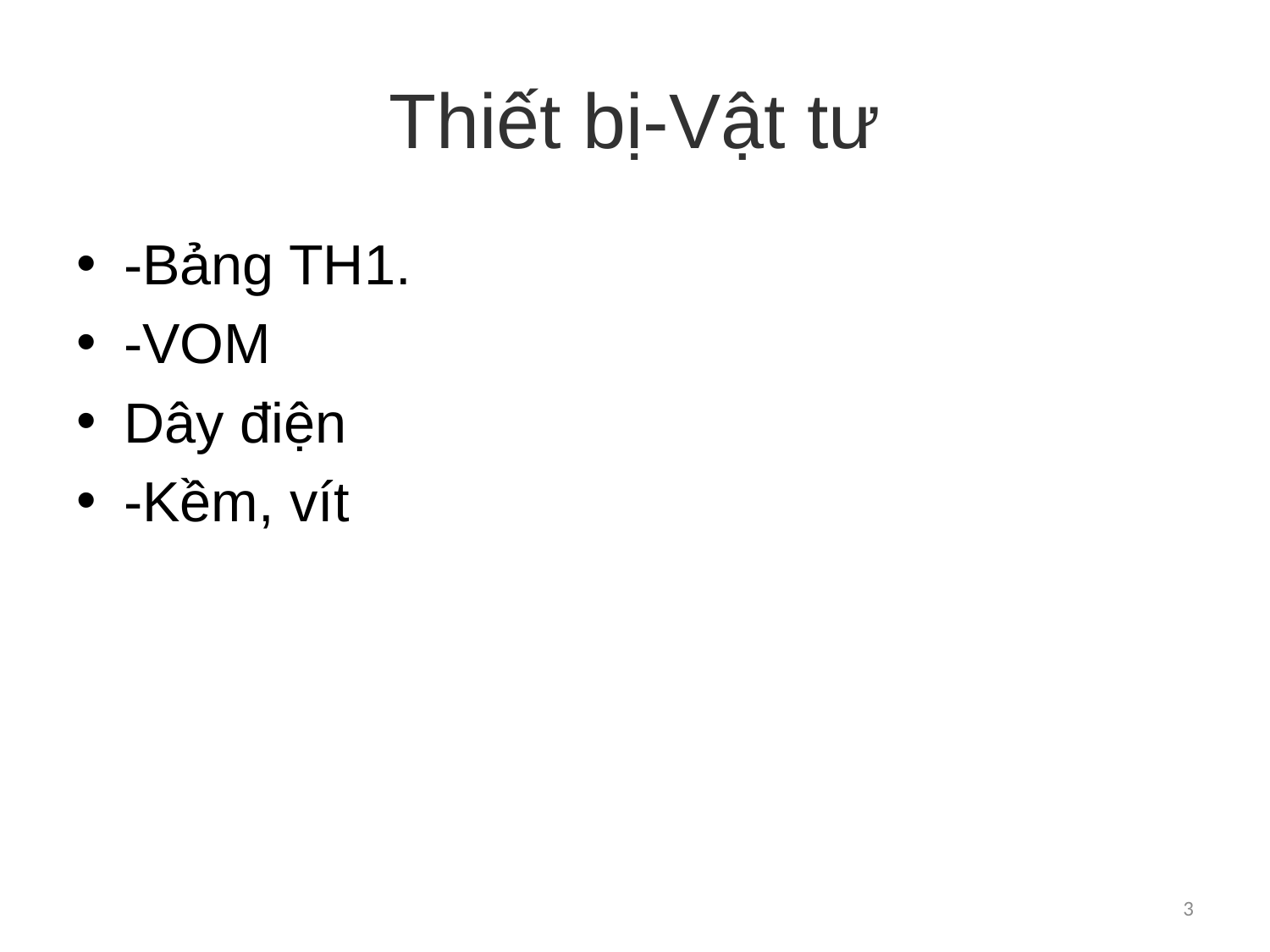

# Thiết bị-Vật tư
-Bảng TH1.
-VOM
Dây điện
-Kềm, vít

3